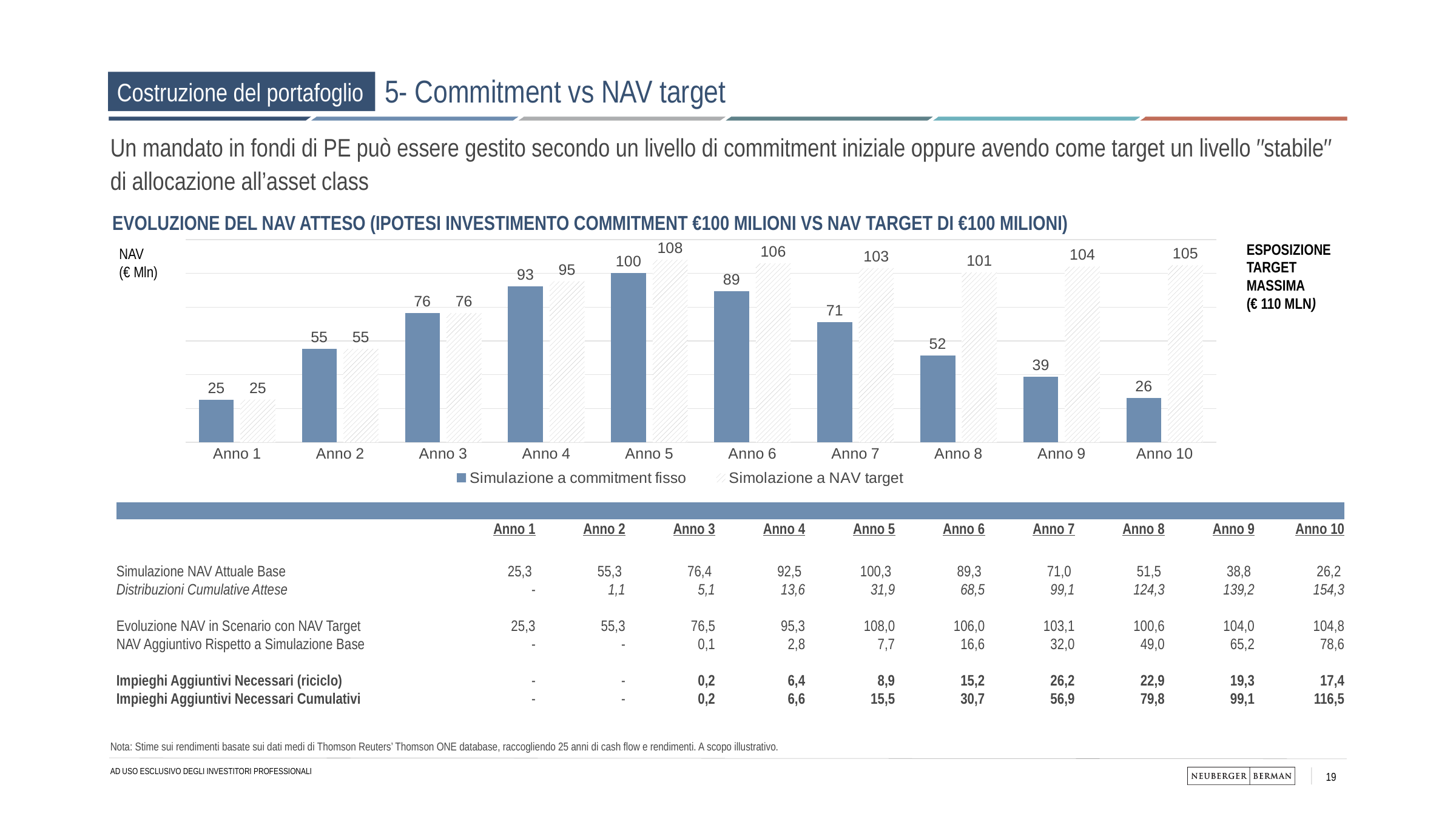

# 5- Commitment vs NAV target
Costruzione del portafoglio
Un mandato in fondi di PE può essere gestito secondo un livello di commitment iniziale oppure avendo come target un livello ″stabile″ di allocazione all’asset class
EVOLUZIONE DEL NAV ATTESO (IPOTESI INVESTIMENTO COMMITMENT €100 MILIONI VS NAV TARGET DI €100 MILIONI)

### Chart

| Category | Simulazione a commitment fisso | Simolazione a NAV target |
|---|---|---|
| 1 | 25.281561270492954 | 25.281561270492954 |
| 2 | 55.31250417732515 | 55.31250417732515 |
| 3 | 76.3616277353774 | 76.45360253174488 |
| 4 | 92.50349716947221 | 95.28890912381459 |
| 5 | 100.33367654129984 | 108.03013669515774 |
| 6 | 89.3343031920835 | 105.95493731783638 |
| 7 | 71.04172688860925 | 103.08649360044686 |
| 8 | 51.513157482239464 | 100.55290892157146 |
| 9 | 38.784896142131586 | 104.01897829795294 |
| 10 | 26.183545885069858 | 104.81042746025341 |
ESPOSIZIONE TARGET MASSIMA
(€ 110 MLN)
NAV
(€ Mln)
|  |  |  |  |  |  |  |  |  |  |  |
| --- | --- | --- | --- | --- | --- | --- | --- | --- | --- | --- |
|  | Anno 1 | Anno 2 | Anno 3 | Anno 4 | Anno 5 | Anno 6 | Anno 7 | Anno 8 | Anno 9 | Anno 10 |
|  |  |  |  |  |  |  |  |  |  |  |
| Simulazione NAV Attuale Base | 25,3 | 55,3 | 76,4 | 92,5 | 100,3 | 89,3 | 71,0 | 51,5 | 38,8 | 26,2 |
| Distribuzioni Cumulative Attese | - | 1,1 | 5,1 | 13,6 | 31,9 | 68,5 | 99,1 | 124,3 | 139,2 | 154,3 |
|  |  |  |  |  |  |  |  |  |  |  |
| Evoluzione NAV in Scenario con NAV Target | 25,3 | 55,3 | 76,5 | 95,3 | 108,0 | 106,0 | 103,1 | 100,6 | 104,0 | 104,8 |
| NAV Aggiuntivo Rispetto a Simulazione Base | - | - | 0,1 | 2,8 | 7,7 | 16,6 | 32,0 | 49,0 | 65,2 | 78,6 |
|  |  |  |  |  |  |  |  |  |  |  |
| Impieghi Aggiuntivi Necessari (riciclo) | - | - | 0,2 | 6,4 | 8,9 | 15,2 | 26,2 | 22,9 | 19,3 | 17,4 |
| Impieghi Aggiuntivi Necessari Cumulativi | - | - | 0,2 | 6,6 | 15,5 | 30,7 | 56,9 | 79,8 | 99,1 | 116,5 |

Nota: Stime sui rendimenti basate sui dati medi di Thomson Reuters’ Thomson ONE database, raccogliendo 25 anni di cash flow e rendimenti. A scopo illustrativo.